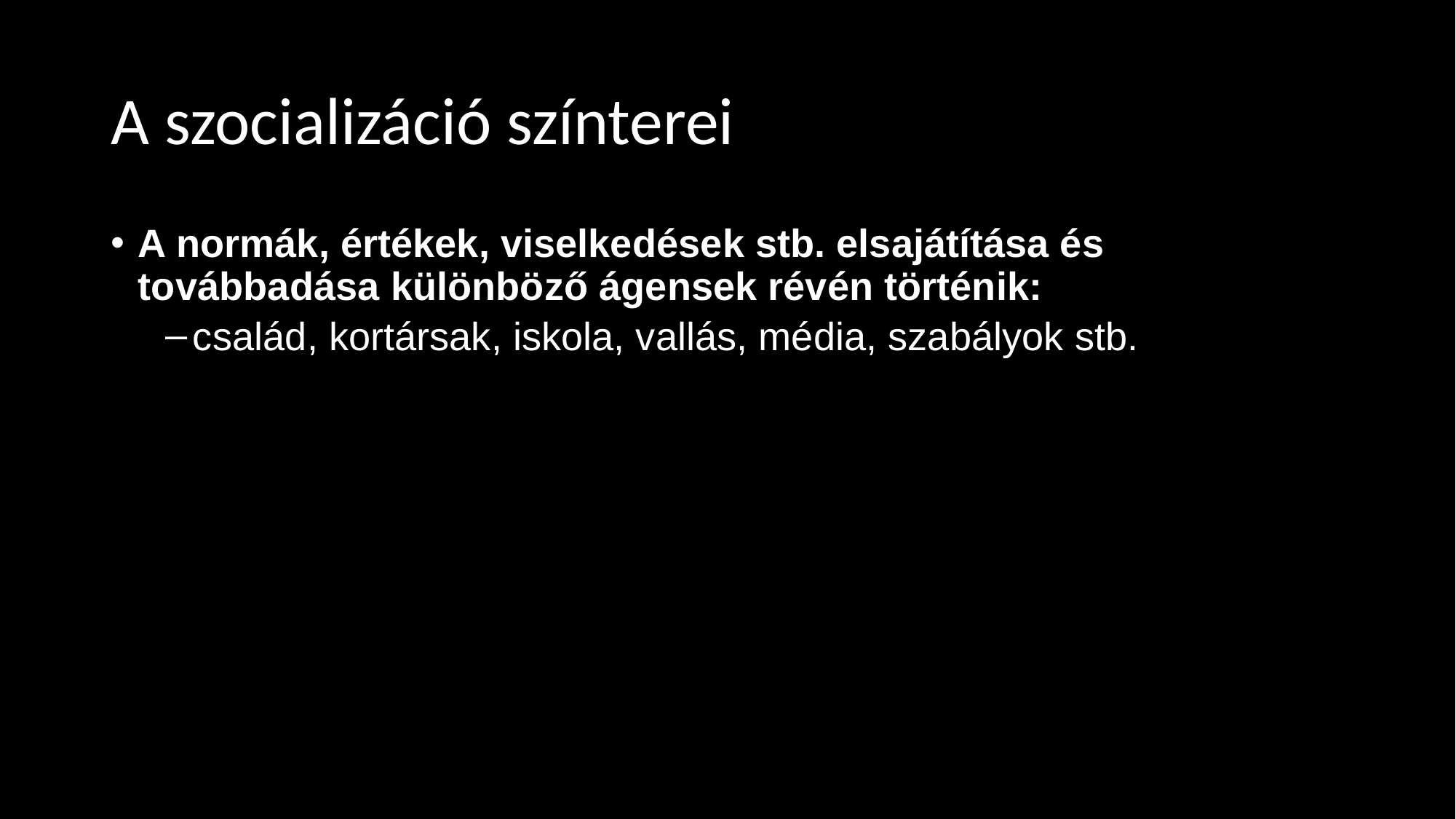

# A szocializáció színterei
A normák, értékek, viselkedések stb. elsajátítása és továbbadása különböző ágensek révén történik:
család, kortársak, iskola, vallás, média, szabályok stb.